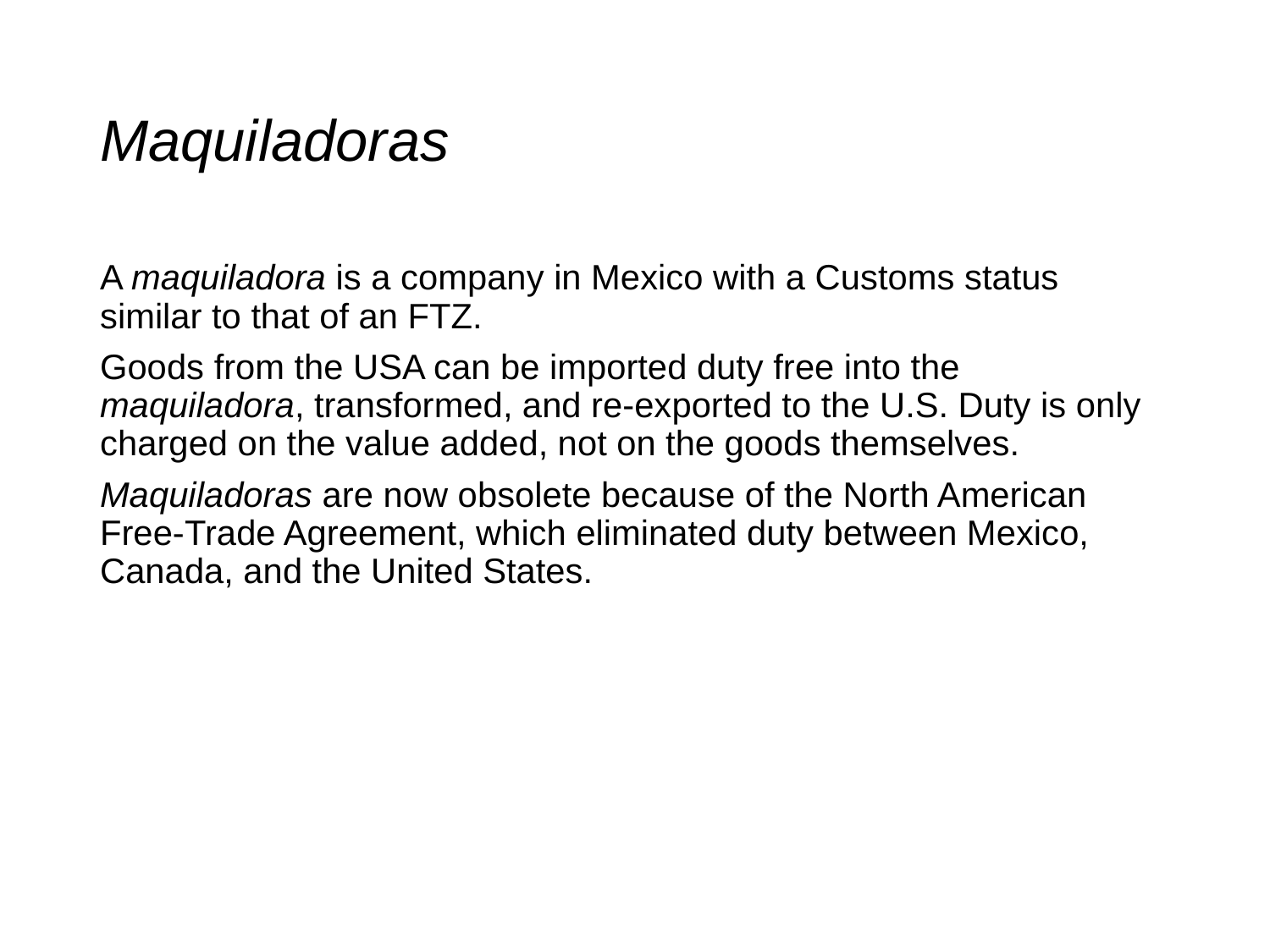

# Maquiladoras
A maquiladora is a company in Mexico with a Customs status similar to that of an FTZ.
Goods from the USA can be imported duty free into the maquiladora, transformed, and re-exported to the U.S. Duty is only charged on the value added, not on the goods themselves.
Maquiladoras are now obsolete because of the North American Free-Trade Agreement, which eliminated duty between Mexico, Canada, and the United States.